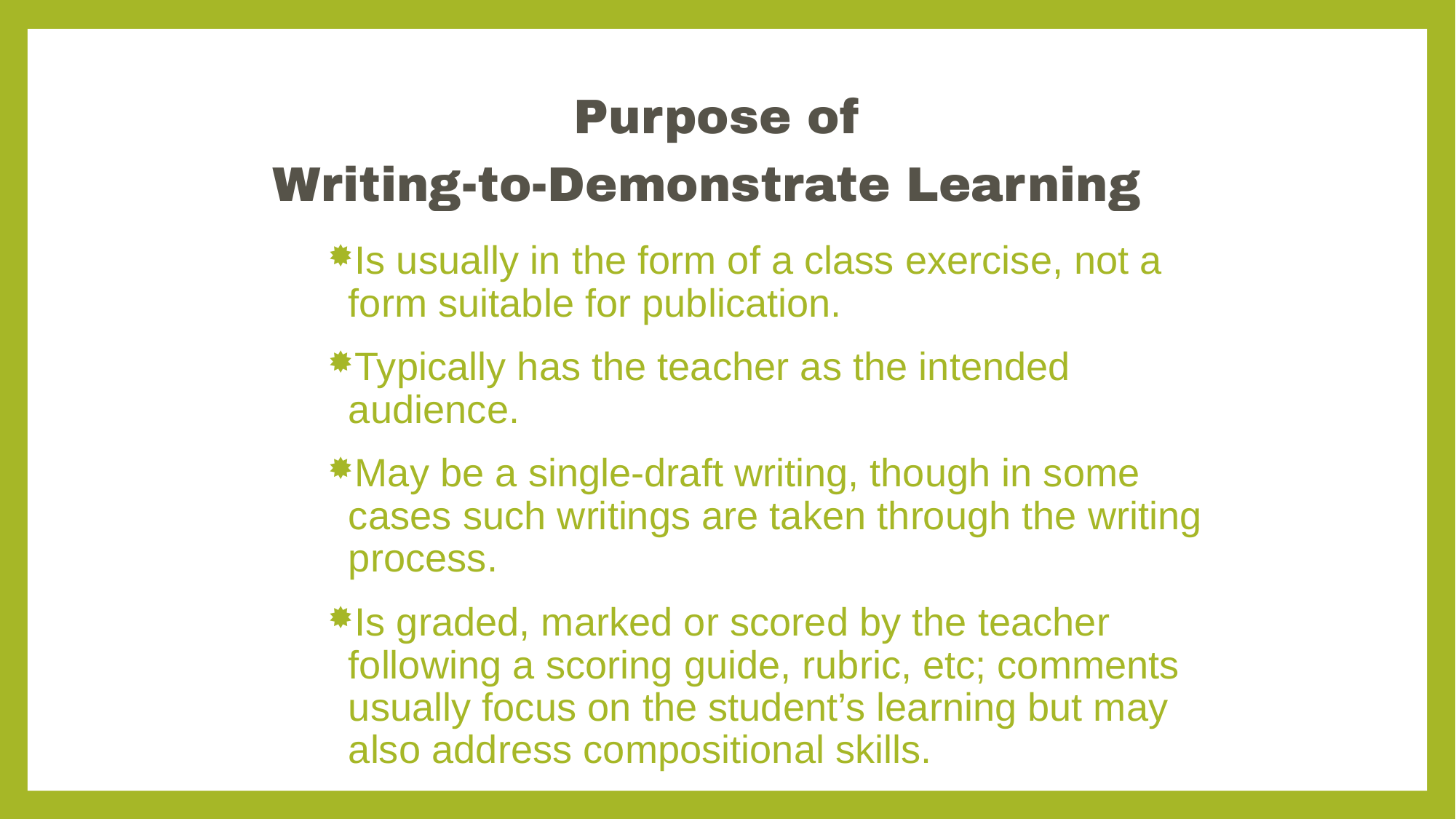

# Purpose of Writing-to-Demonstrate Learning
Is usually in the form of a class exercise, not a form suitable for publication.
Typically has the teacher as the intended audience.
May be a single-draft writing, though in some cases such writings are taken through the writing process.
Is graded, marked or scored by the teacher following a scoring guide, rubric, etc; comments usually focus on the student’s learning but may also address compositional skills.